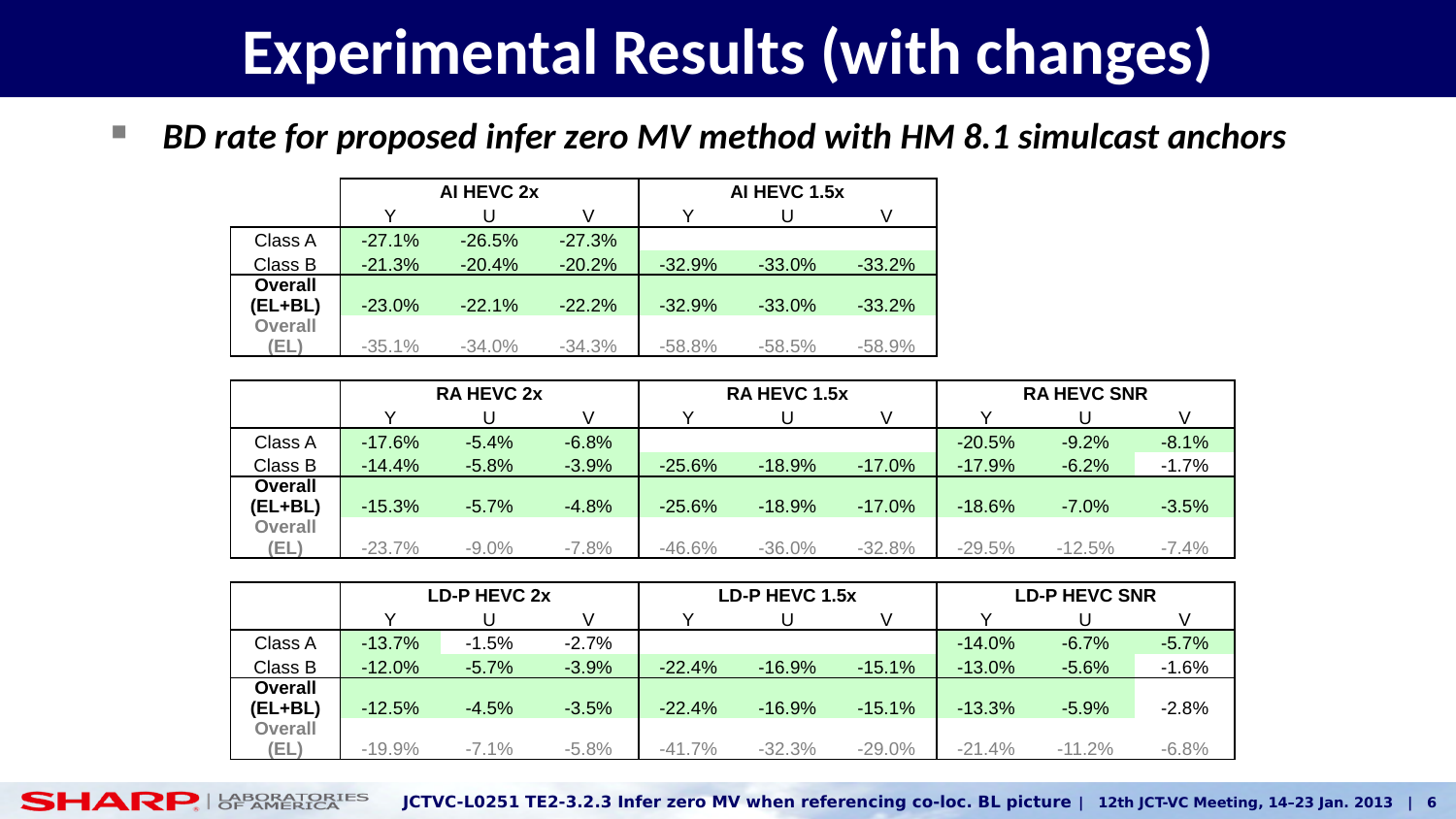

# Experimental Results (with changes)
BD rate for proposed infer zero MV method with HM 8.1 simulcast anchors

|  | AI HEVC 2x |  |  | AI HEVC 1.5x |  |  |  |  |  |
| --- | --- | --- | --- | --- | --- | --- | --- | --- | --- |
|  | Y | U | V | Y | U | V |  |  |  |
| Class A | -27.1% | -26.5% | -27.3% |  |  |  |  |  |  |
| Class B | -21.3% | -20.4% | -20.2% | -32.9% | -33.0% | -33.2% |  |  |  |
| Overall (EL+BL) | -23.0% | -22.1% | -22.2% | -32.9% | -33.0% | -33.2% |  |  |  |
| Overall (EL) | -35.1% | -34.0% | -34.3% | -58.8% | -58.5% | -58.9% |  |  |  |
|  |  |  |  |  |  |  |  |  |  |
|  | RA HEVC 2x |  |  | RA HEVC 1.5x |  |  | RA HEVC SNR |  |  |
|  | Y | U | V | Y | U | V | Y | U | V |
| Class A | -17.6% | -5.4% | -6.8% |  |  |  | -20.5% | -9.2% | -8.1% |
| Class B | -14.4% | -5.8% | -3.9% | -25.6% | -18.9% | -17.0% | -17.9% | -6.2% | -1.7% |
| Overall (EL+BL) | -15.3% | -5.7% | -4.8% | -25.6% | -18.9% | -17.0% | -18.6% | -7.0% | -3.5% |
| Overall (EL) | -23.7% | -9.0% | -7.8% | -46.6% | -36.0% | -32.8% | -29.5% | -12.5% | -7.4% |
|  |  |  |  |  |  |  |  |  |  |
|  | LD-P HEVC 2x |  |  | LD-P HEVC 1.5x |  |  | LD-P HEVC SNR |  |  |
|  | Y | U | V | Y | U | V | Y | U | V |
| Class A | -13.7% | -1.5% | -2.7% |  |  |  | -14.0% | -6.7% | -5.7% |
| Class B | -12.0% | -5.7% | -3.9% | -22.4% | -16.9% | -15.1% | -13.0% | -5.6% | -1.6% |
| Overall (EL+BL) | -12.5% | -4.5% | -3.5% | -22.4% | -16.9% | -15.1% | -13.3% | -5.9% | -2.8% |
| Overall (EL) | -19.9% | -7.1% | -5.8% | -41.7% | -32.3% | -29.0% | -21.4% | -11.2% | -6.8% |